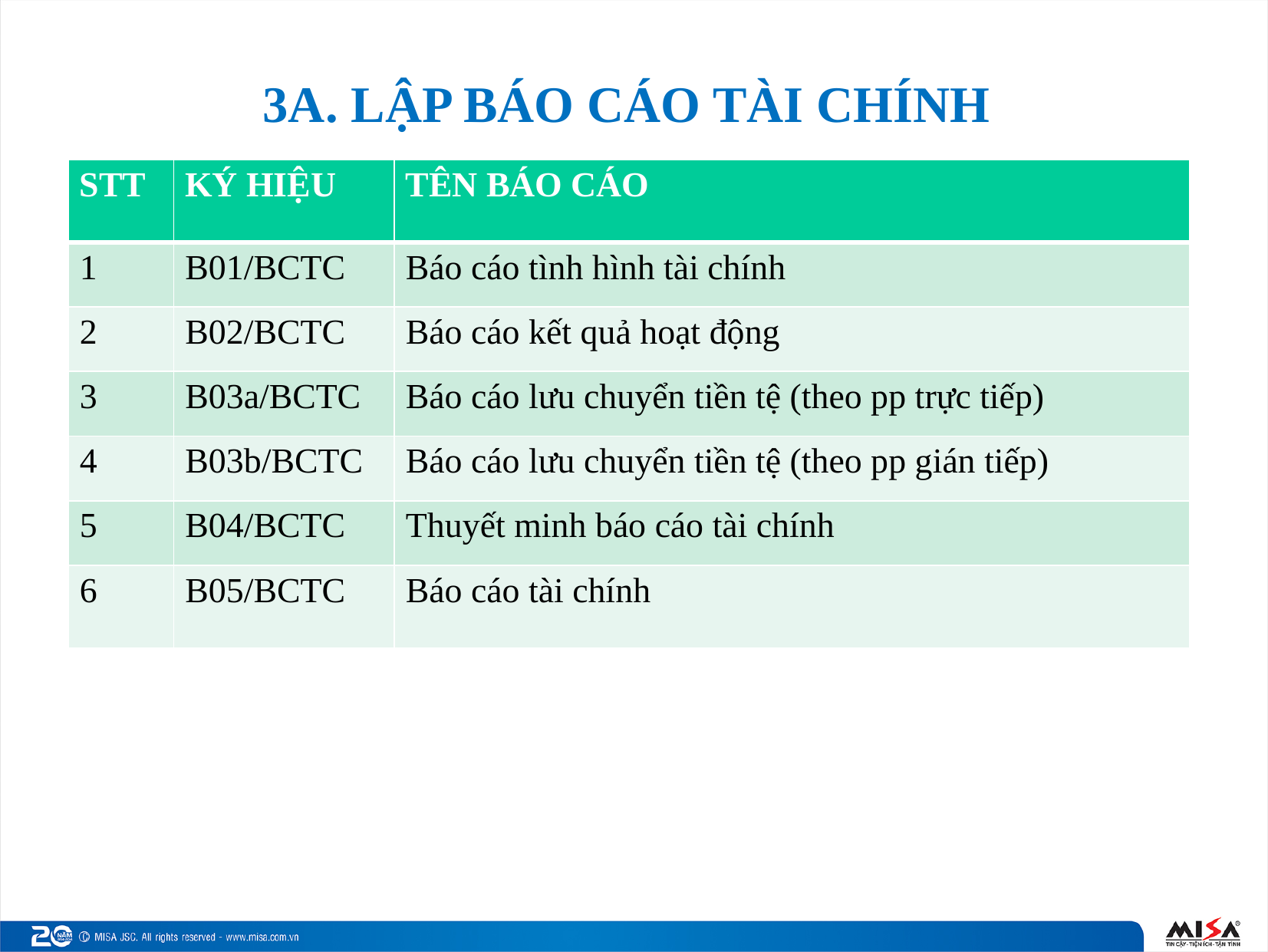

# 3A. LẬP BÁO CÁO TÀI CHÍNH
| STT | KÝ HIỆU | TÊN BÁO CÁO |
| --- | --- | --- |
| 1 | B01/BCTC | Báo cáo tình hình tài chính |
| 2 | B02/BCTC | Báo cáo kết quả hoạt động |
| 3 | B03a/BCTC | Báo cáo lưu chuyển tiền tệ (theo pp trực tiếp) |
| 4 | B03b/BCTC | Báo cáo lưu chuyển tiền tệ (theo pp gián tiếp) |
| 5 | B04/BCTC | Thuyết minh báo cáo tài chính |
| 6 | B05/BCTC | Báo cáo tài chính |